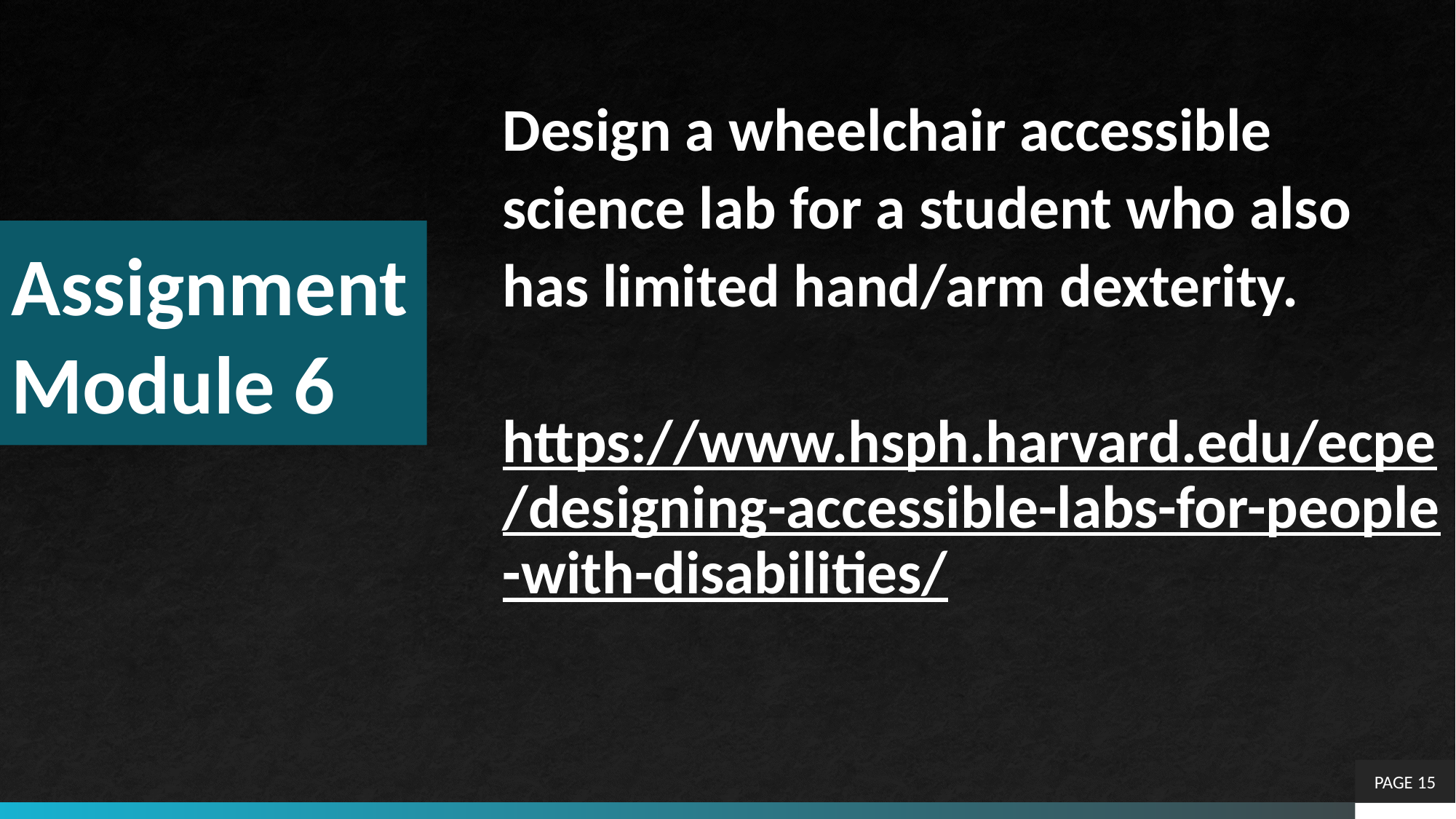

Design a wheelchair accessible science lab for a student who also has limited hand/arm dexterity.

https://www.hsph.harvard.edu/ecpe/designing-accessible-labs-for-people-with-disabilities/
# Assignment Module 6
PAGE 15